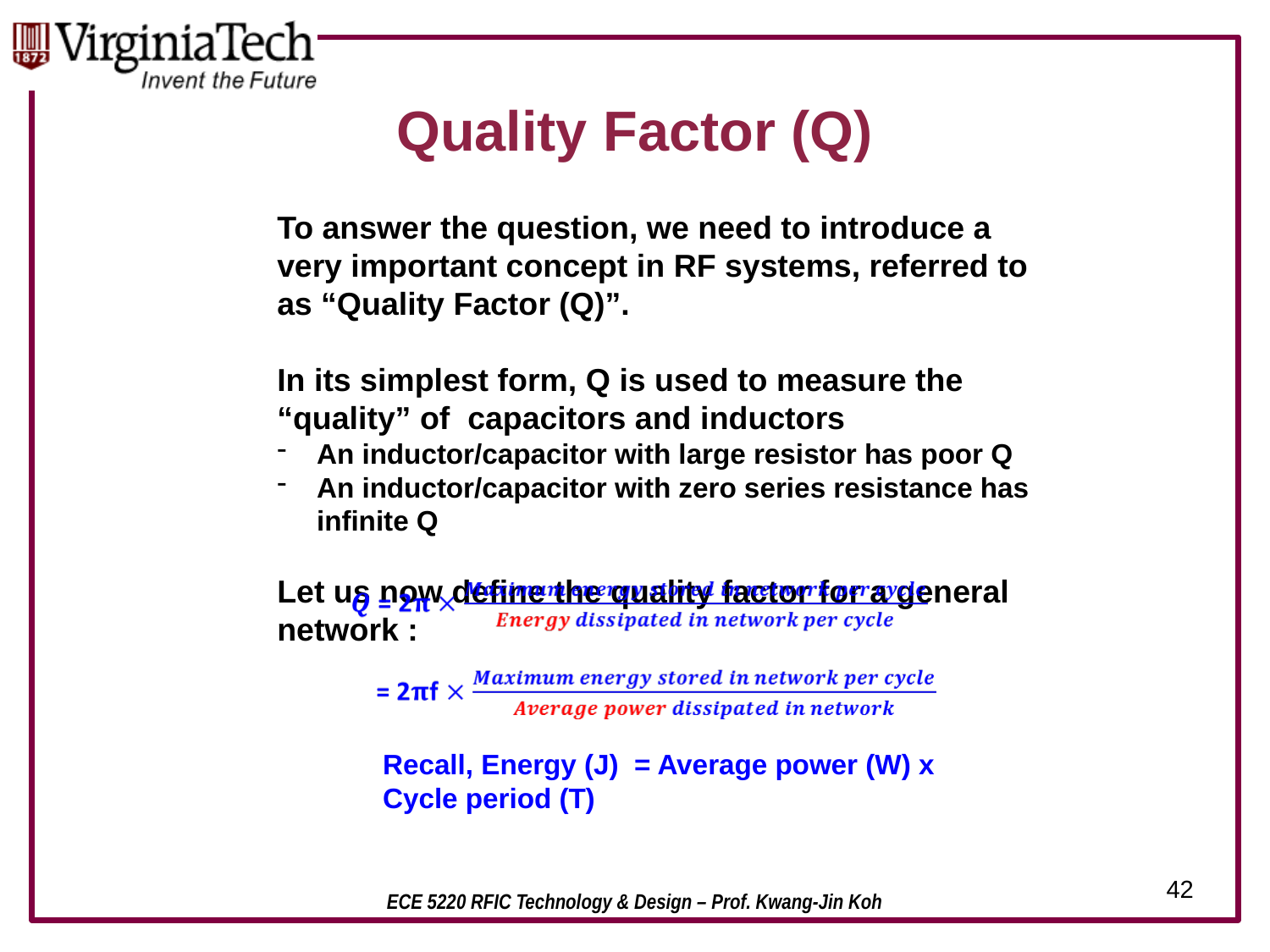

# Quality Factor (Q)
To answer the question, we need to introduce a very important concept in RF systems, referred to as “Quality Factor (Q)”.

In its simplest form, Q is used to measure the “quality” of  capacitors and inductors
An inductor/capacitor with large resistor has poor Q
An inductor/capacitor with zero series resistance has infinite Q

Let us now define the quality factor for a general network :

Recall, Energy (J)  = Average power (W) x Cycle period (T)
42